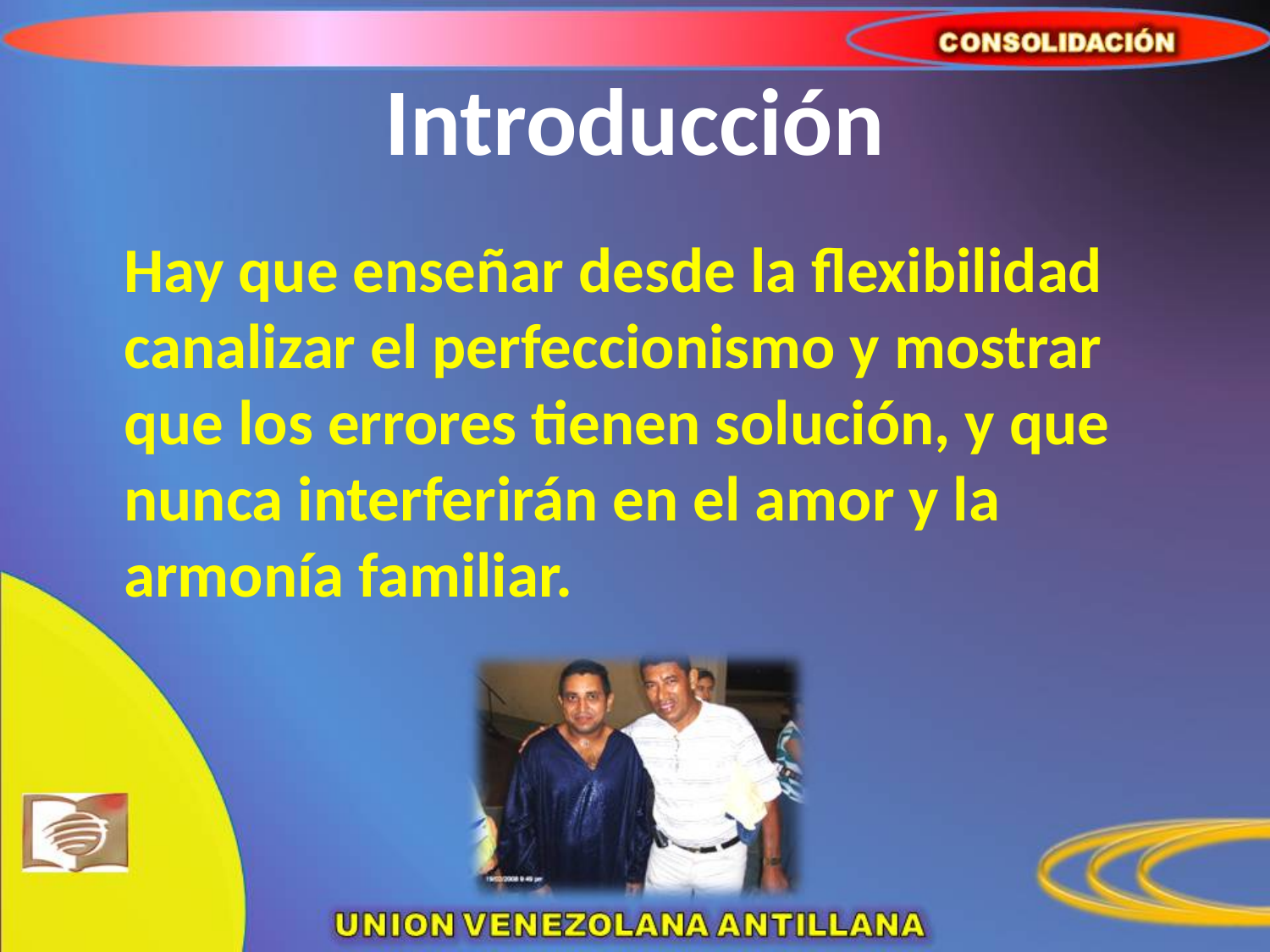

# Introducción
	Hay que enseñar desde la flexibilidad canalizar el perfeccionismo y mostrar que los errores tienen solución, y que nunca interferirán en el amor y la armonía familiar.